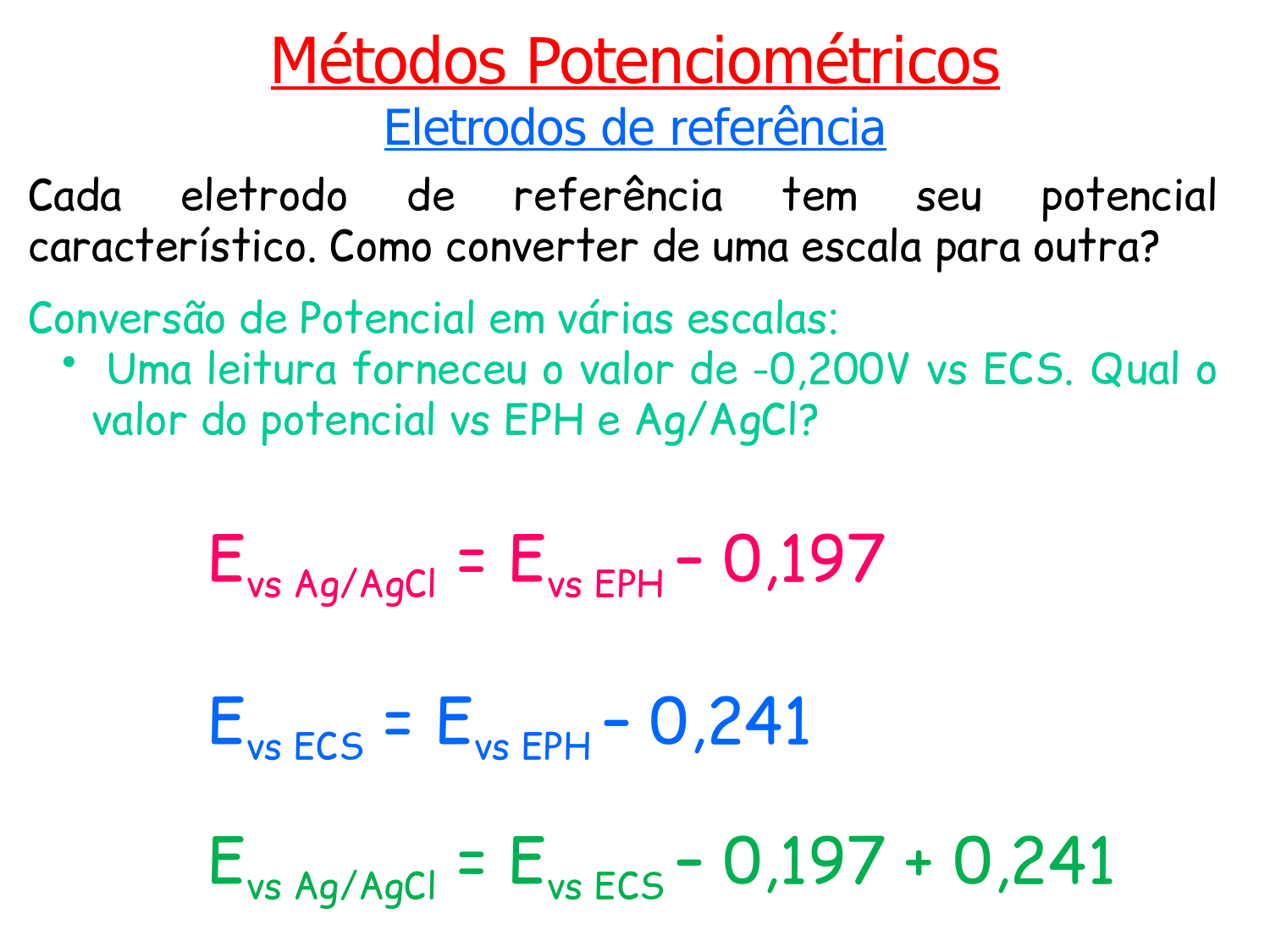

Métodos Potenciométricos
Eletrodos de referência
Cada eletrodo de referência tem seu potencial característico. Como converter de uma escala para outra?

Conversão de Potencial em várias escalas:
 Uma leitura forneceu o valor de -0,200V vs ECS. Qual o valor do potencial vs EPH e Ag/AgCl?
Evs Ag/AgCl = Evs EPH – 0,197

Evs ECS = Evs EPH – 0,241
Evs Ag/AgCl = Evs ECS – 0,197 + 0,241